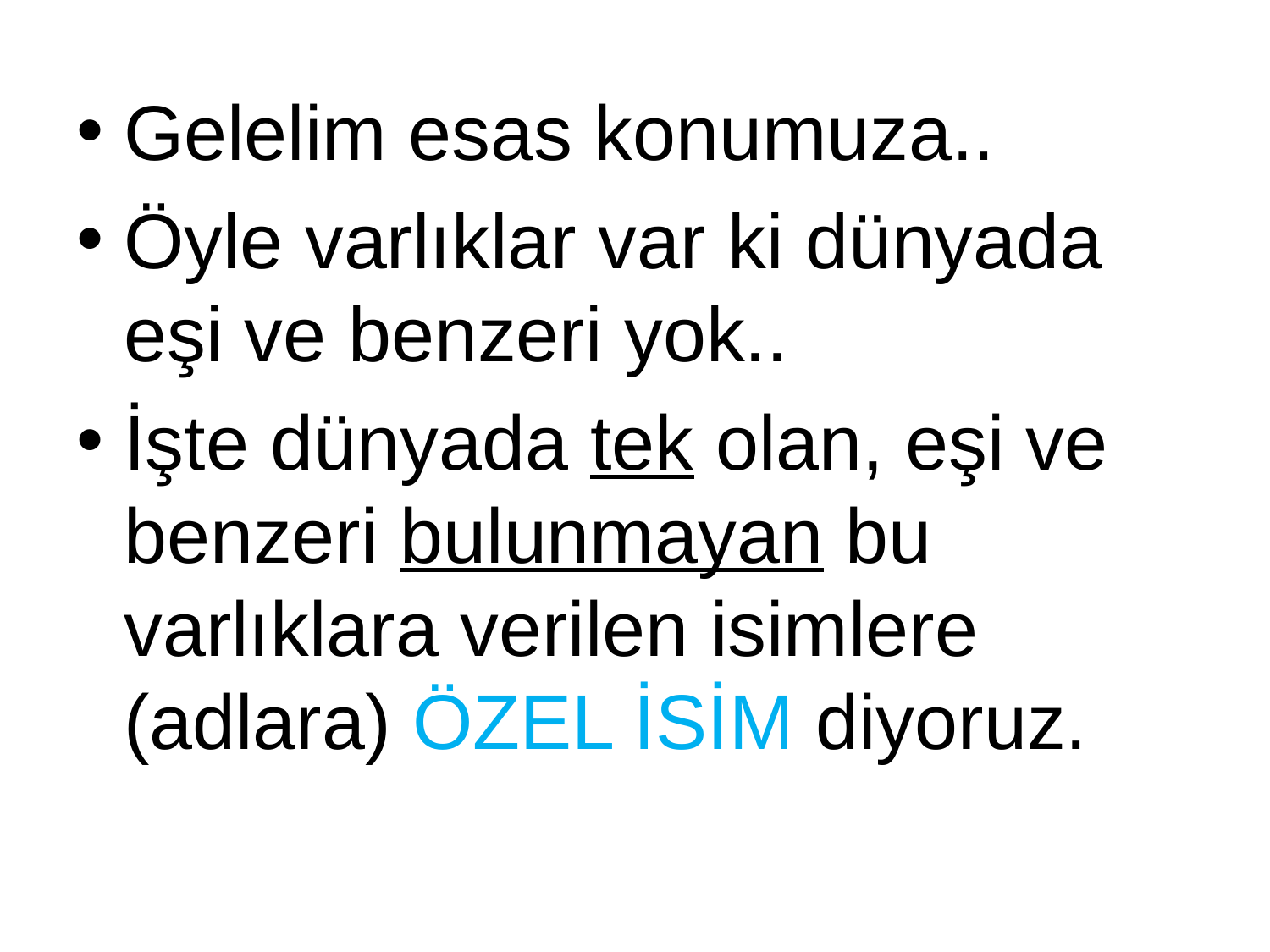

Gelelim esas konumuza..
Öyle varlıklar var ki dünyada eşi ve benzeri yok..
İşte dünyada tek olan, eşi ve benzeri bulunmayan bu varlıklara verilen isimlere (adlara) ÖZEL İSİM diyoruz.